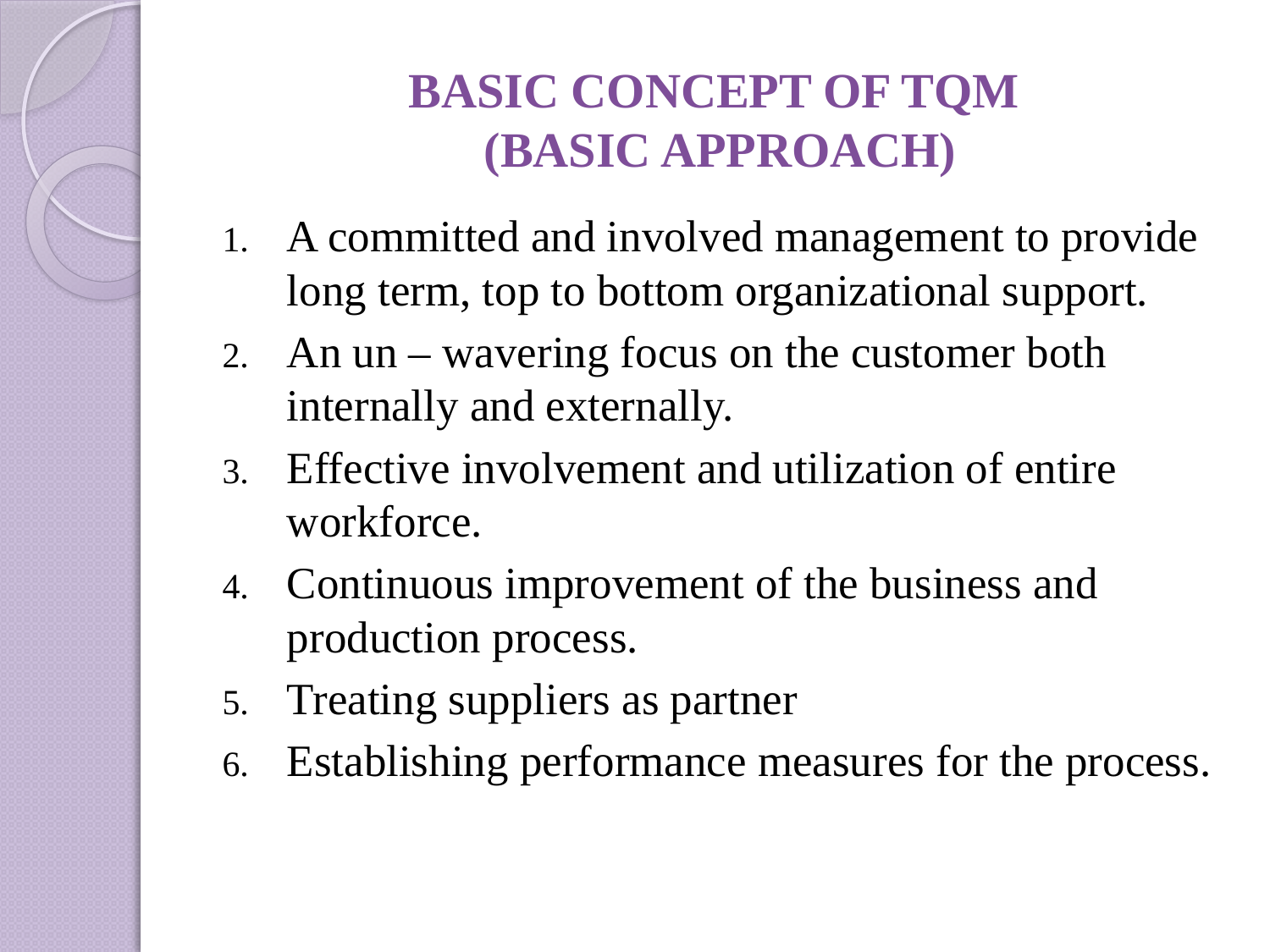

# BASIC CONCEPT OF TQM (BASIC APPROACH)
A committed and involved management to provide long term, top to bottom organizational support.
An un – wavering focus on the customer both internally and externally.
Effective involvement and utilization of entire workforce.
Continuous improvement of the business and production process.
Treating suppliers as partner
Establishing performance measures for the process.